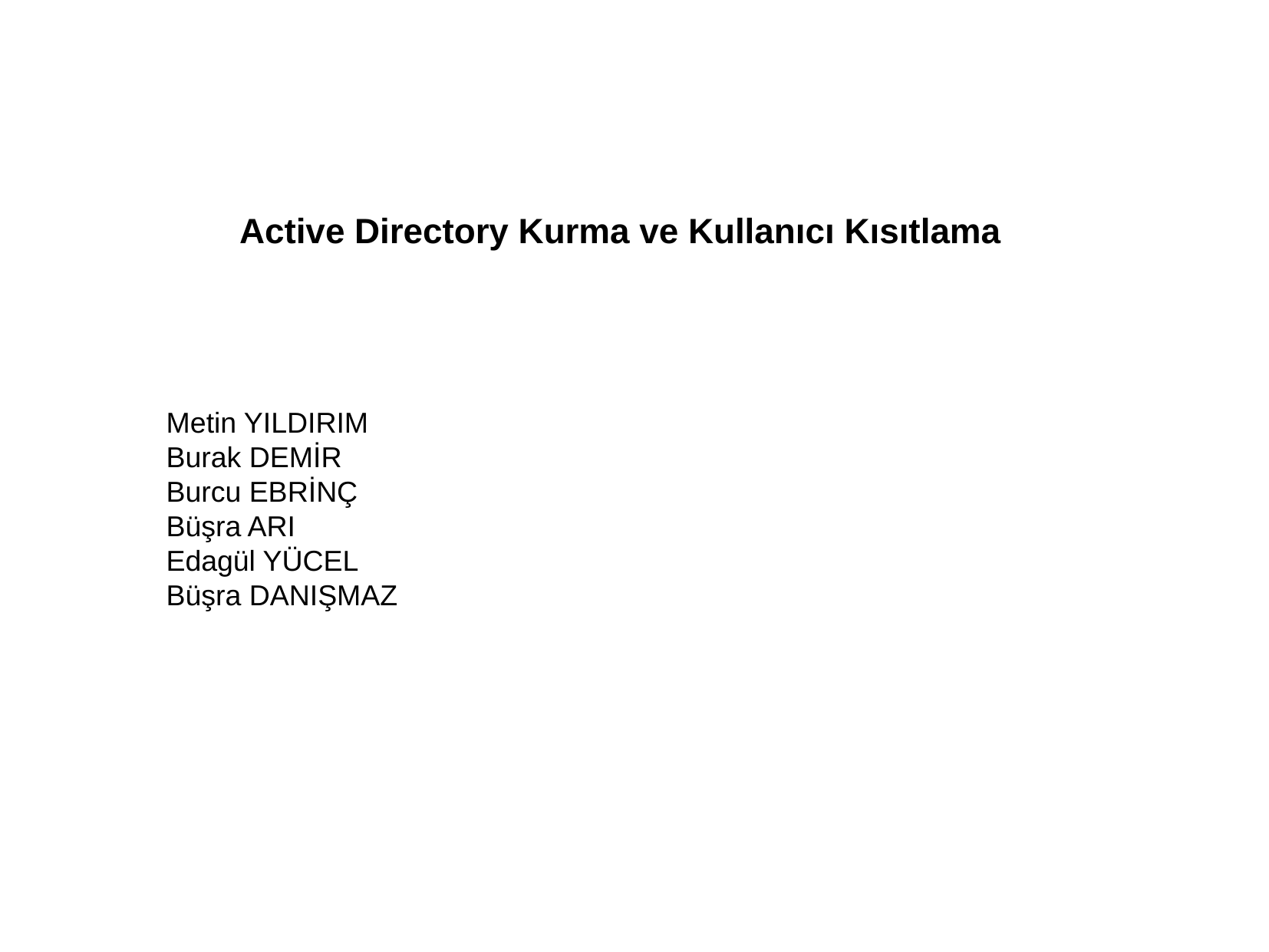

Active Directory Kurma ve Kullanıcı Kısıtlama
Metin YILDIRIM
Burak DEMİR
Burcu EBRİNÇ
Büşra ARI
Edagül YÜCEL
Büşra DANIŞMAZ